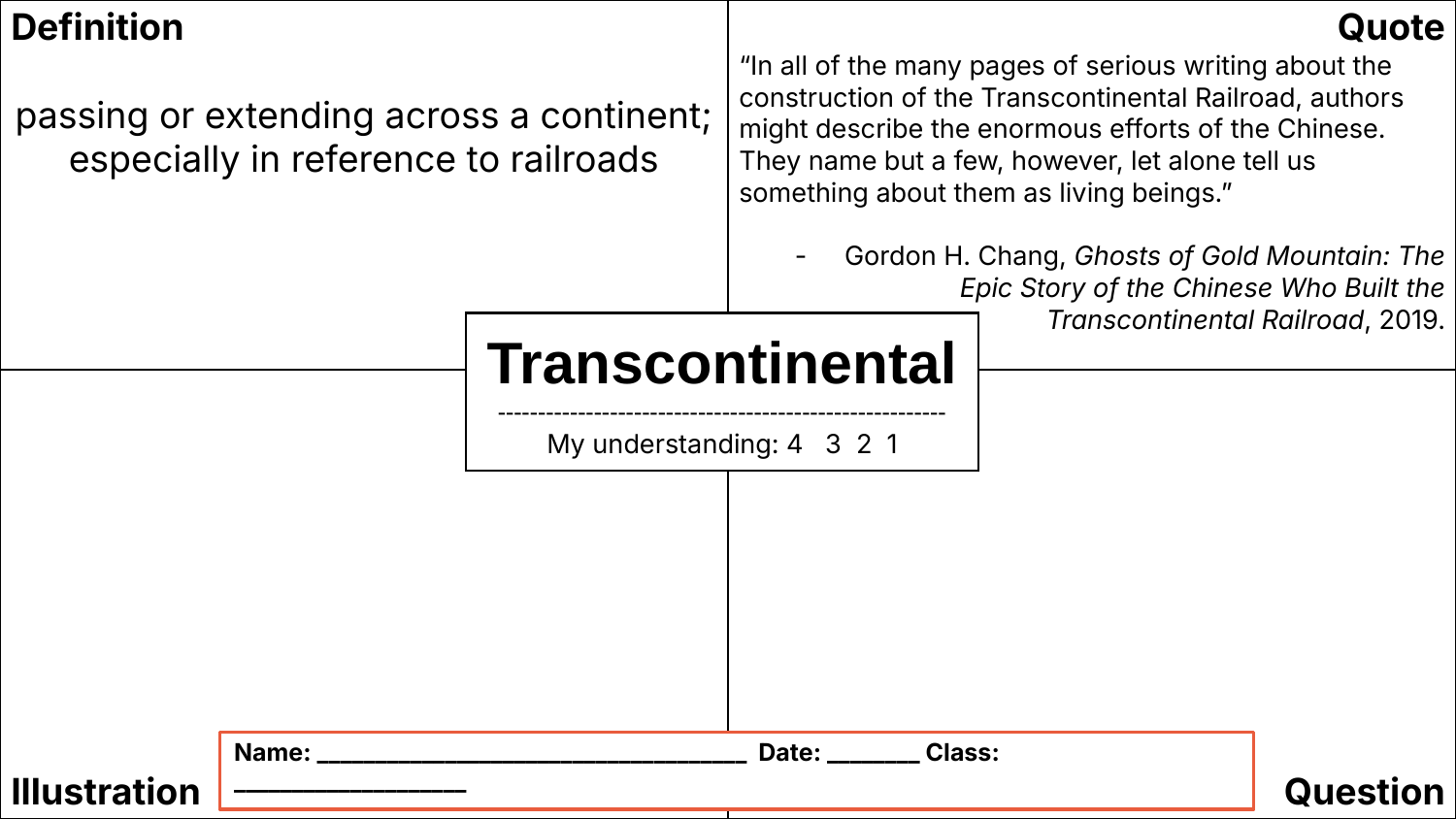

| Definition passing or extending across a continent; especially in reference to railroads | Quote “In all of the many pages of serious writing about the construction of the Transcontinental Railroad, authors might describe the enormous efforts of the Chinese. They name but a few, however, let alone tell us something about them as living beings.” Gordon H. Chang, Ghosts of Gold Mountain: The Epic Story of the Chinese Who Built the Transcontinental Railroad, 2019. |
| --- | --- |
| Illustration | Question |
Transcontinental
--------------------------------------------------------
My understanding: 4   3  2  1
Name: _____________________________________  Date: ________ Class: ____________________